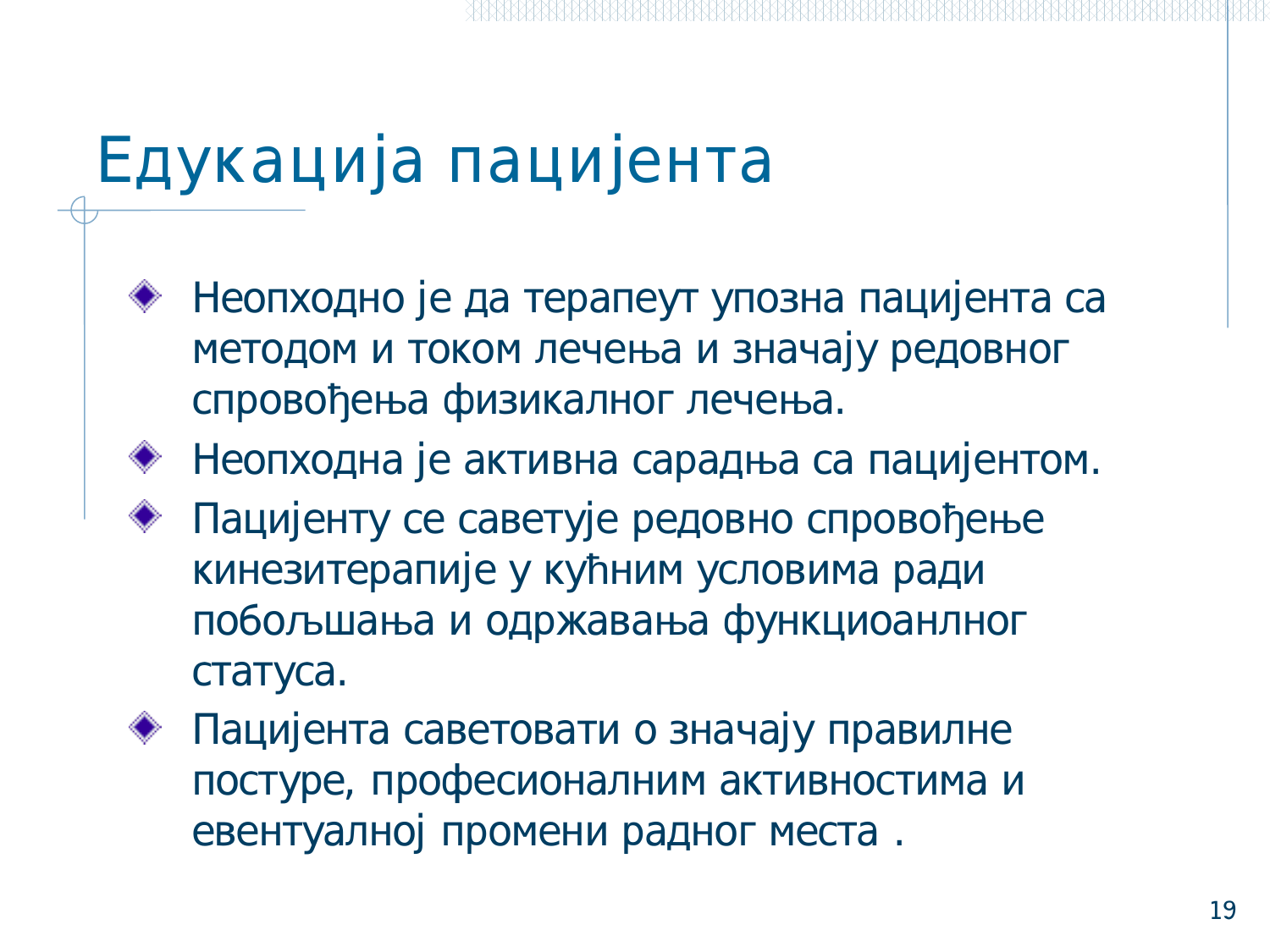

# Едукација пацијента
Неопходно је да терапеут упозна пацијента са методом и током лечења и значају редовног спровођења физикалног лечења.
Неопходна је активна сарадња са пацијентом.
Пацијенту се саветује редовно спровођење кинезитерапије у кућним условима ради побољшања и одржавања функциоанлног статуса.
Пацијента саветовати о значају правилне постуре, професионалним активностима и евентуалној промени радног места .
19